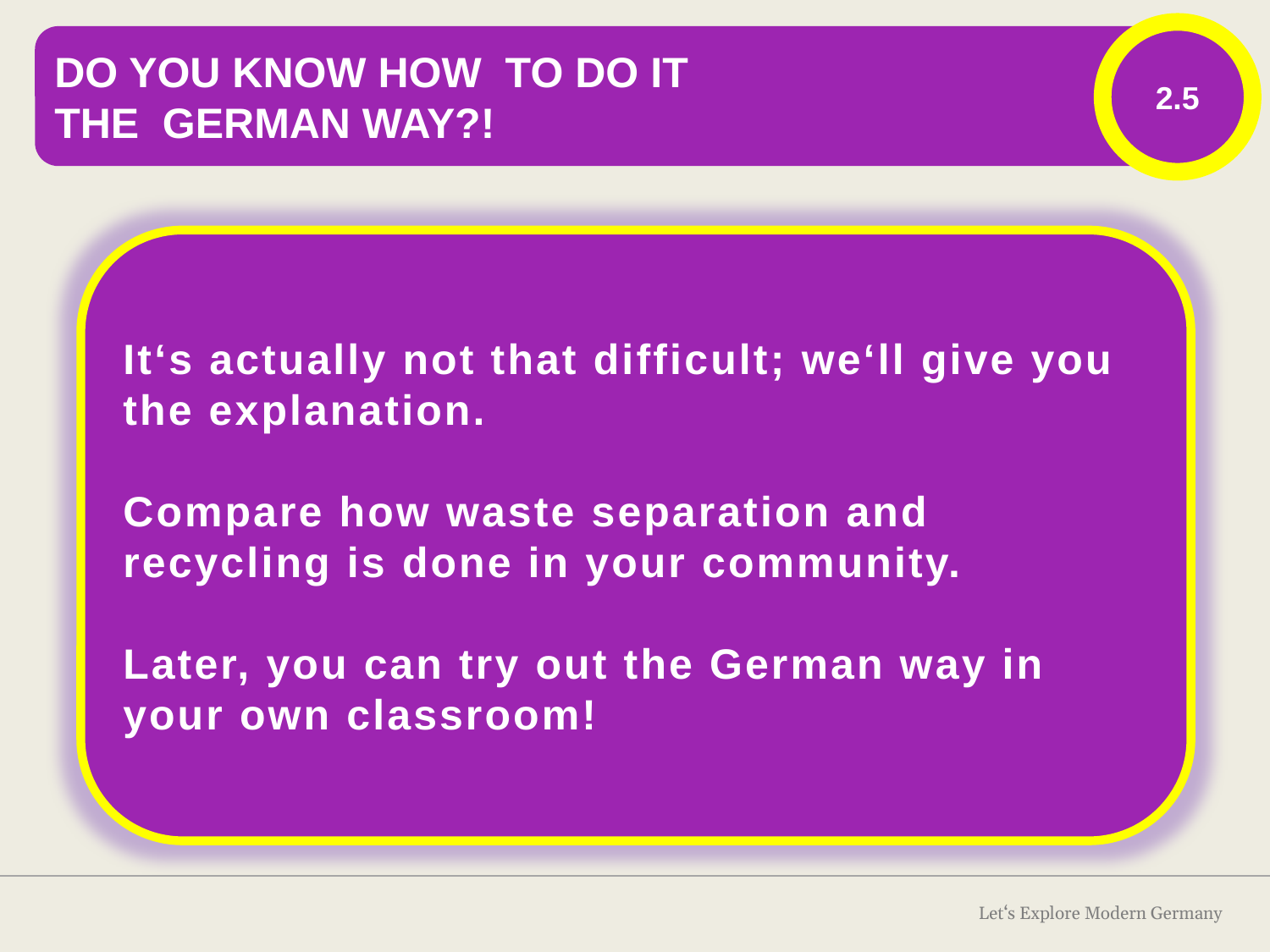

2.5
Do you know how  to do it
the  German way?!
It‘s actually not that difficult; we‘ll give you the explanation.

Compare how waste separation and recycling is done in your community.

Later, you can try out the German way in your own classroom!
Let‘s Explore Modern Germany